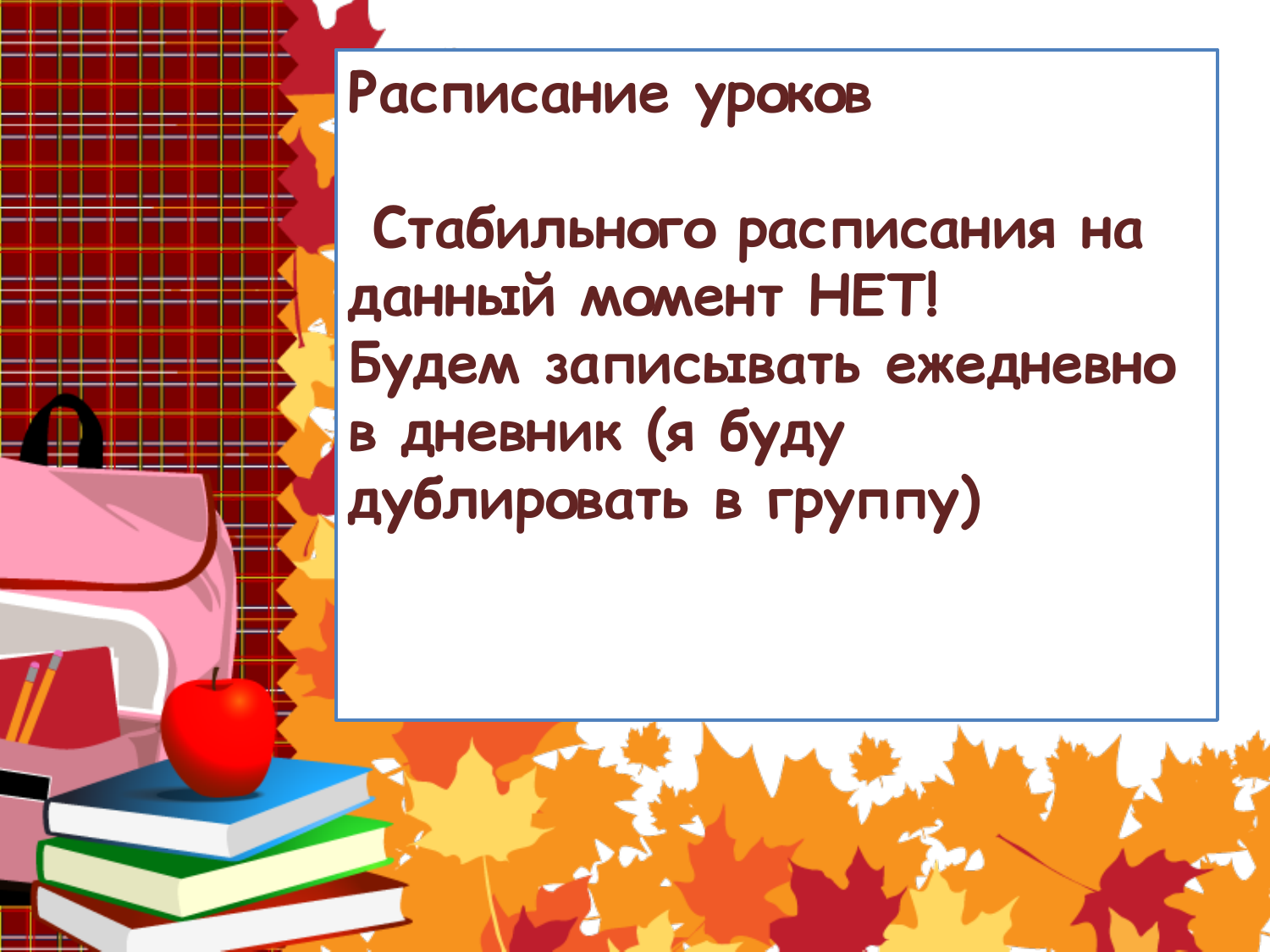

Расписание уроков

 Стабильного расписания на данный момент НЕТ!
Будем записывать ежедневно в дневник (я буду дублировать в группу)